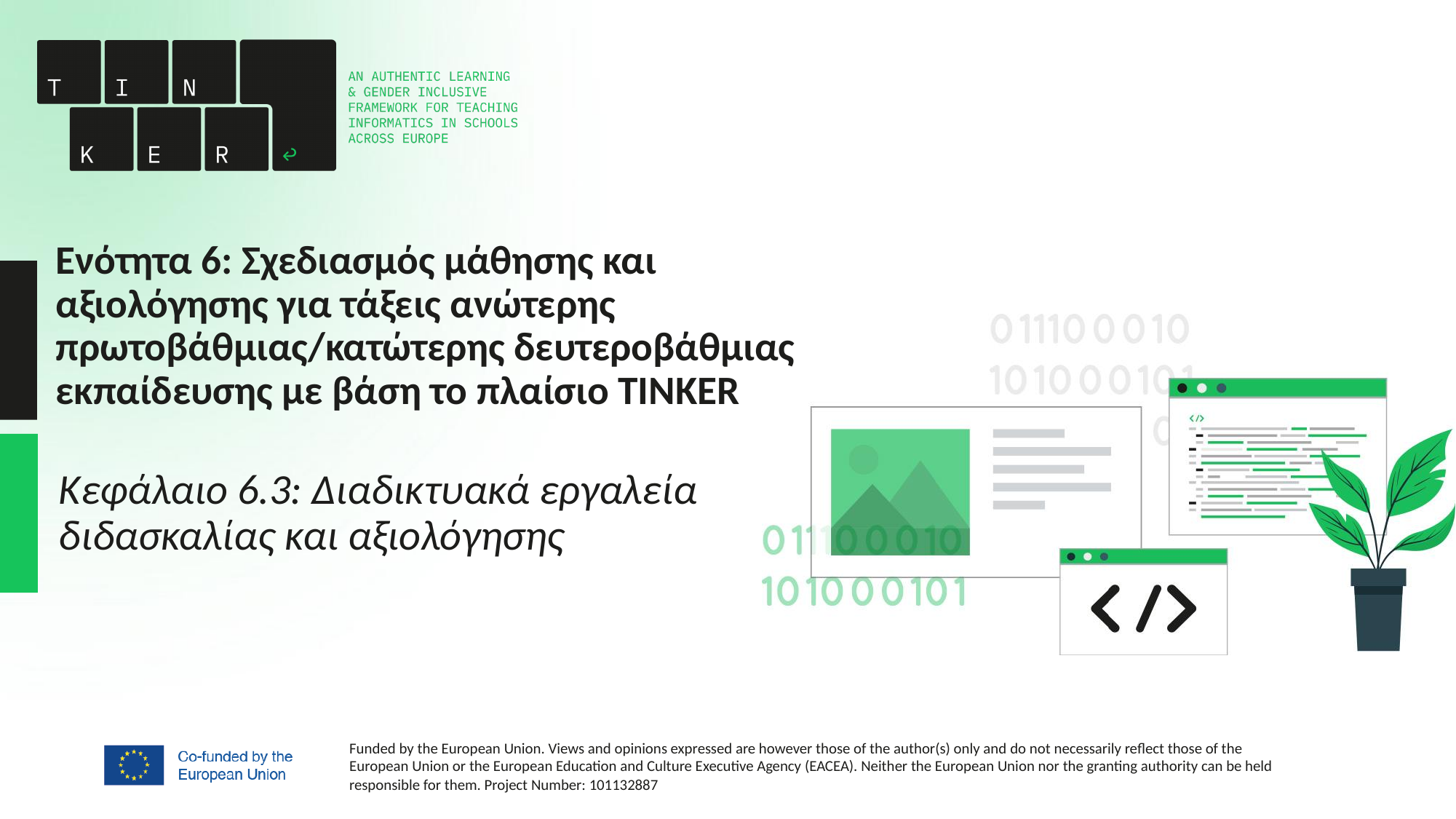

# Ενότητα 6: Σχεδιασμός μάθησης και αξιολόγησης για τάξεις ανώτερης πρωτοβάθμιας/κατώτερης δευτεροβάθμιας εκπαίδευσης με βάση το πλαίσιο TINKER
Κεφάλαιο 6.3: Διαδικτυακά εργαλεία διδασκαλίας και αξιολόγησης